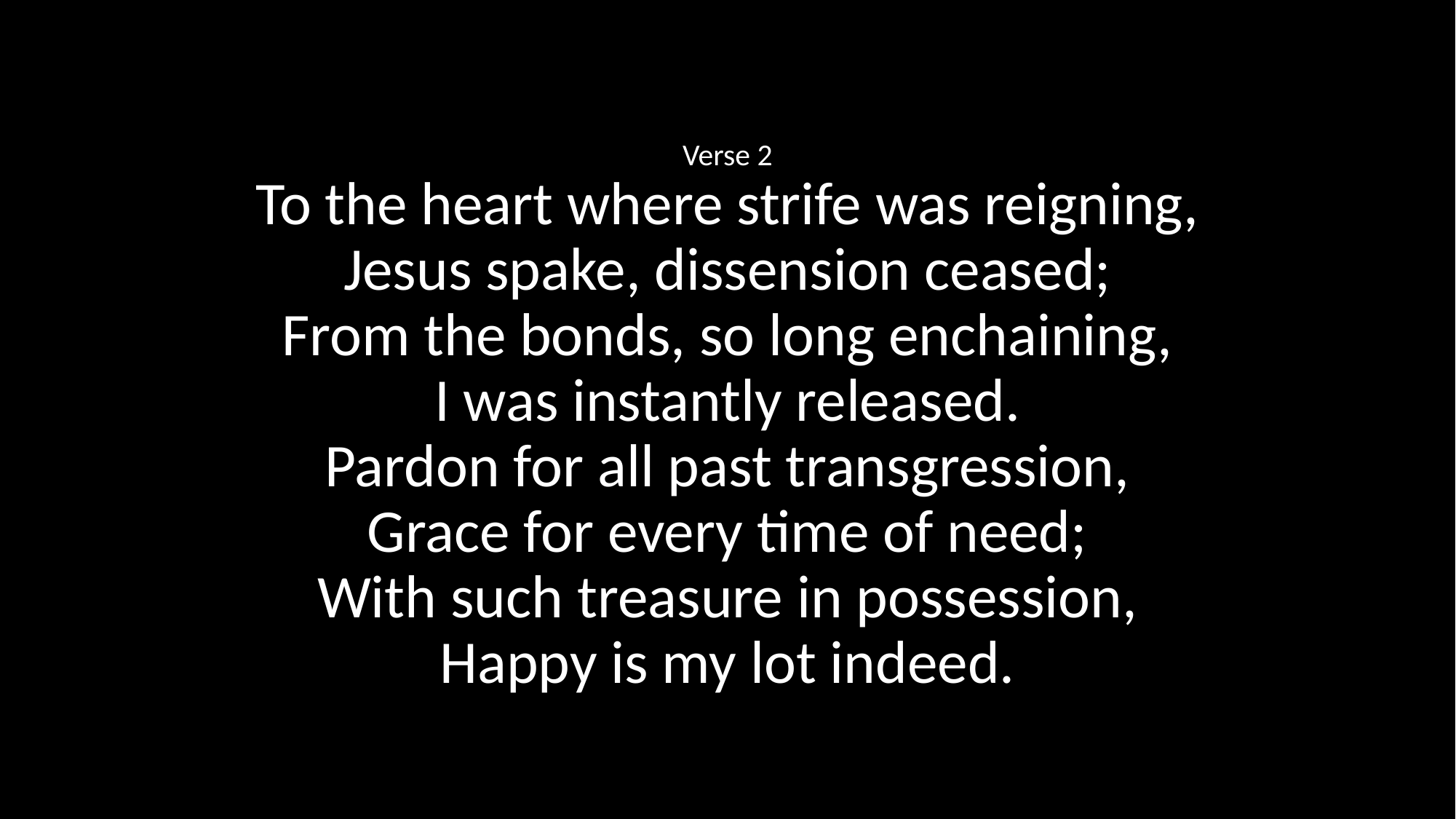

Verse 2
To the heart where strife was reigning,
Jesus spake, dissension ceased;
From the bonds, so long enchaining,
I was instantly released.
Pardon for all past transgression,
Grace for every time of need;
With such treasure in possession,
Happy is my lot indeed.